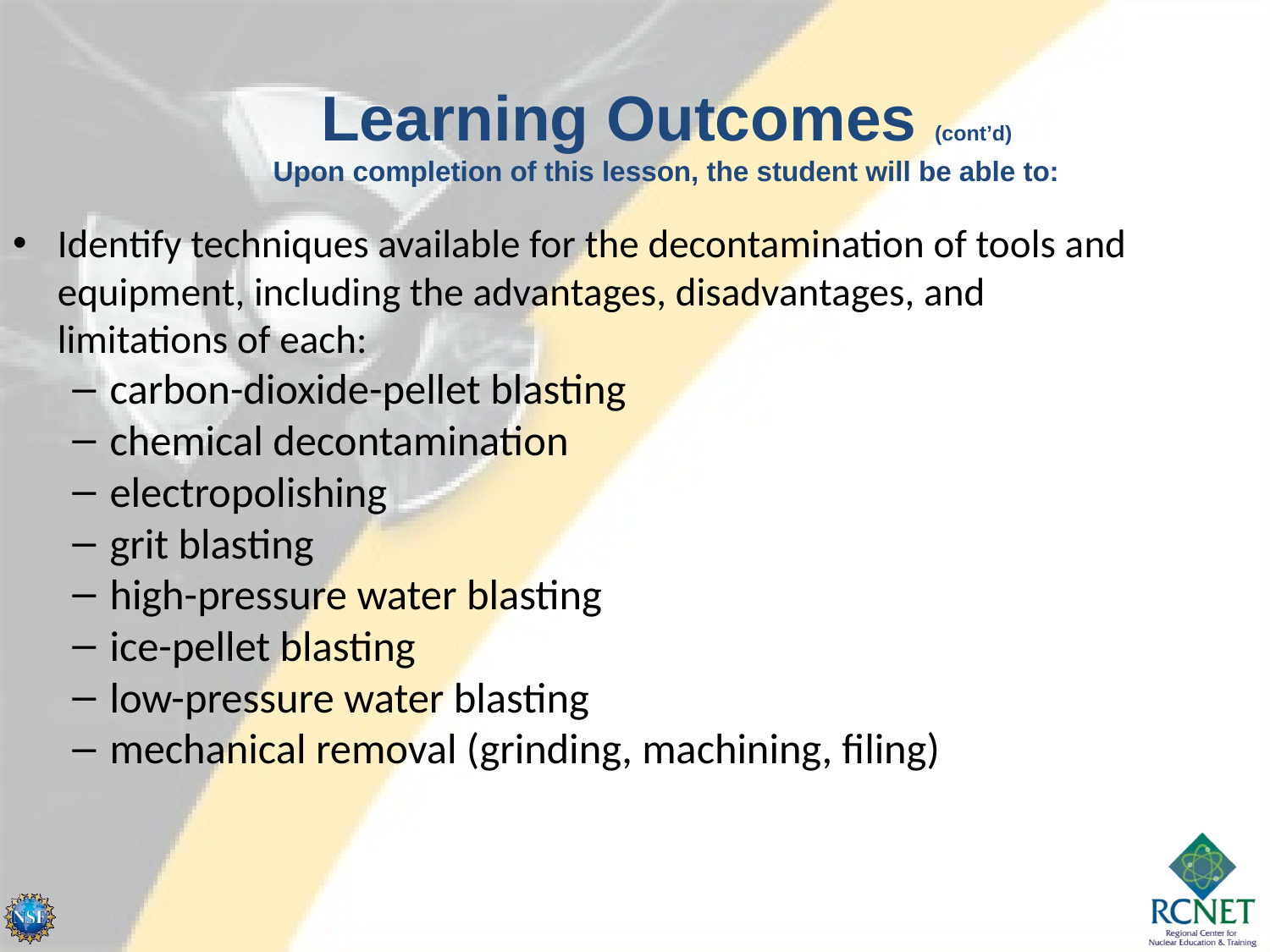

Learning Outcomes (cont’d)
Upon completion of this lesson, the student will be able to:
Identify techniques available for the decontamination of tools and equipment, including the advantages, disadvantages, and limitations of each:
carbon-dioxide-pellet blasting
chemical decontamination
electropolishing
grit blasting
high-pressure water blasting
ice-pellet blasting
low-pressure water blasting
mechanical removal (grinding, machining, filing)